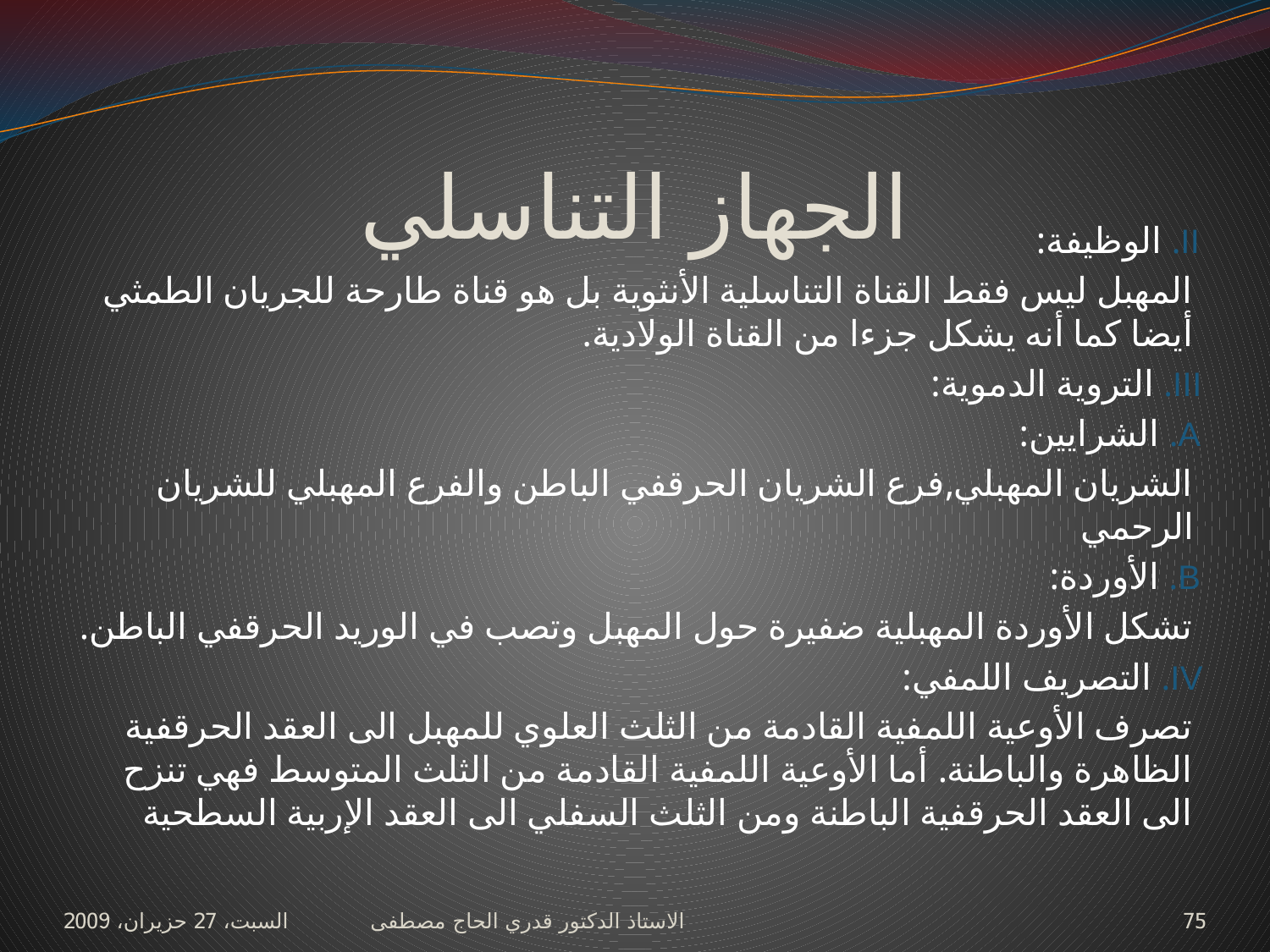

# الجهاز التناسلي
 الوظيفة:
المهبل ليس فقط القناة التناسلية الأنثوية بل هو قناة طارحة للجريان الطمثي أيضا كما أنه يشكل جزءا من القناة الولادية.
 التروية الدموية:
 الشرايين:
الشريان المهبلي,فرع الشريان الحرقفي الباطن والفرع المهبلي للشريان الرحمي
 الأوردة:
تشكل الأوردة المهبلية ضفيرة حول المهبل وتصب في الوريد الحرقفي الباطن.
 التصريف اللمفي:
تصرف الأوعية اللمفية القادمة من الثلث العلوي للمهبل الى العقد الحرقفية الظاهرة والباطنة. أما الأوعية اللمفية القادمة من الثلث المتوسط فهي تنزح الى العقد الحرقفية الباطنة ومن الثلث السفلي الى العقد الإربية السطحية
السبت، 27 حزيران، 2009
الاستاذ الدكتور قدري الحاج مصطفى
75